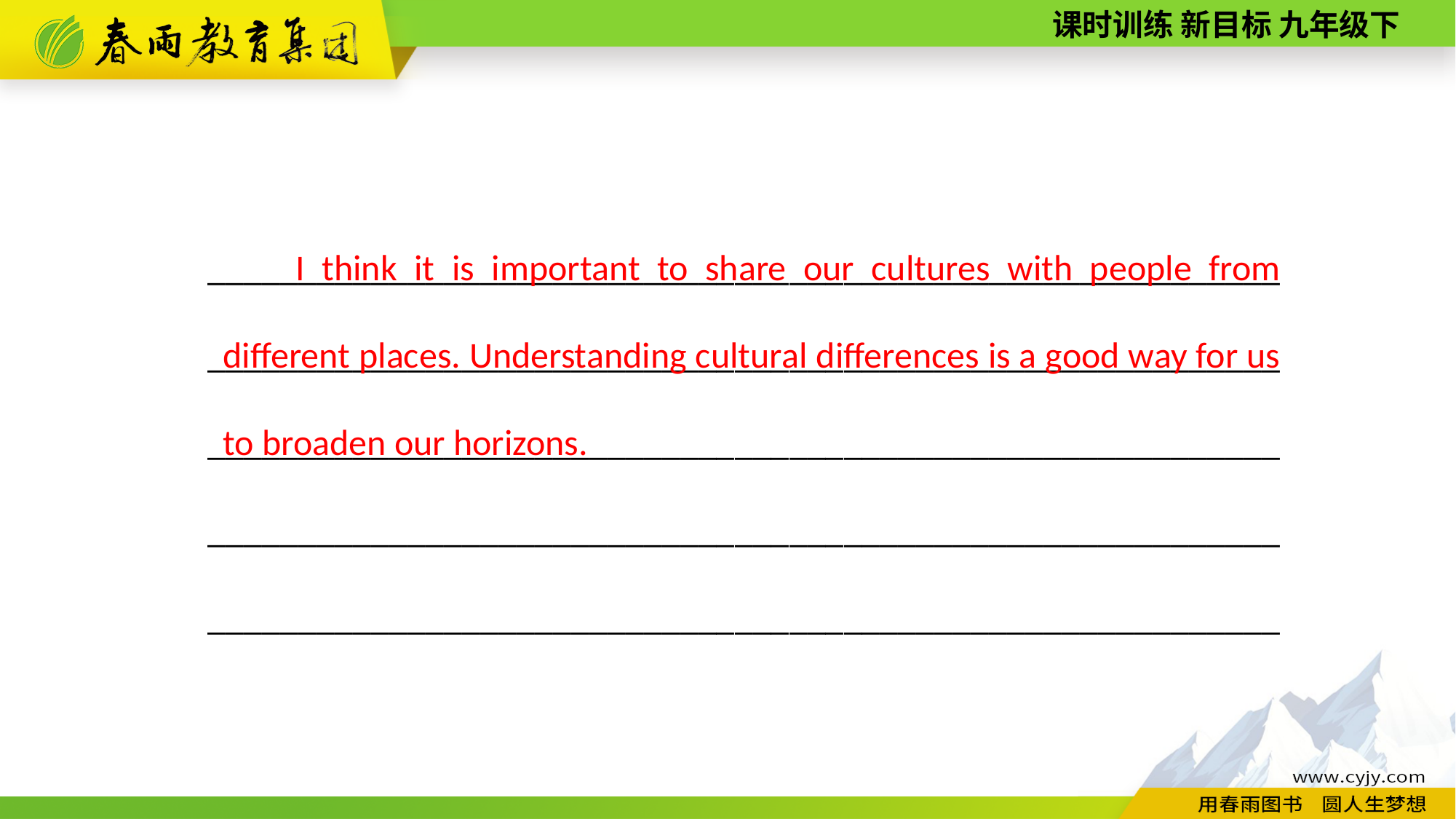

___________________________________________________________
___________________________________________________________
___________________________________________________________
___________________________________________________________
___________________________________________________________
I think it is important to share our cultures with people from different places. Understanding cultural differences is a good way for us to broaden our horizons.